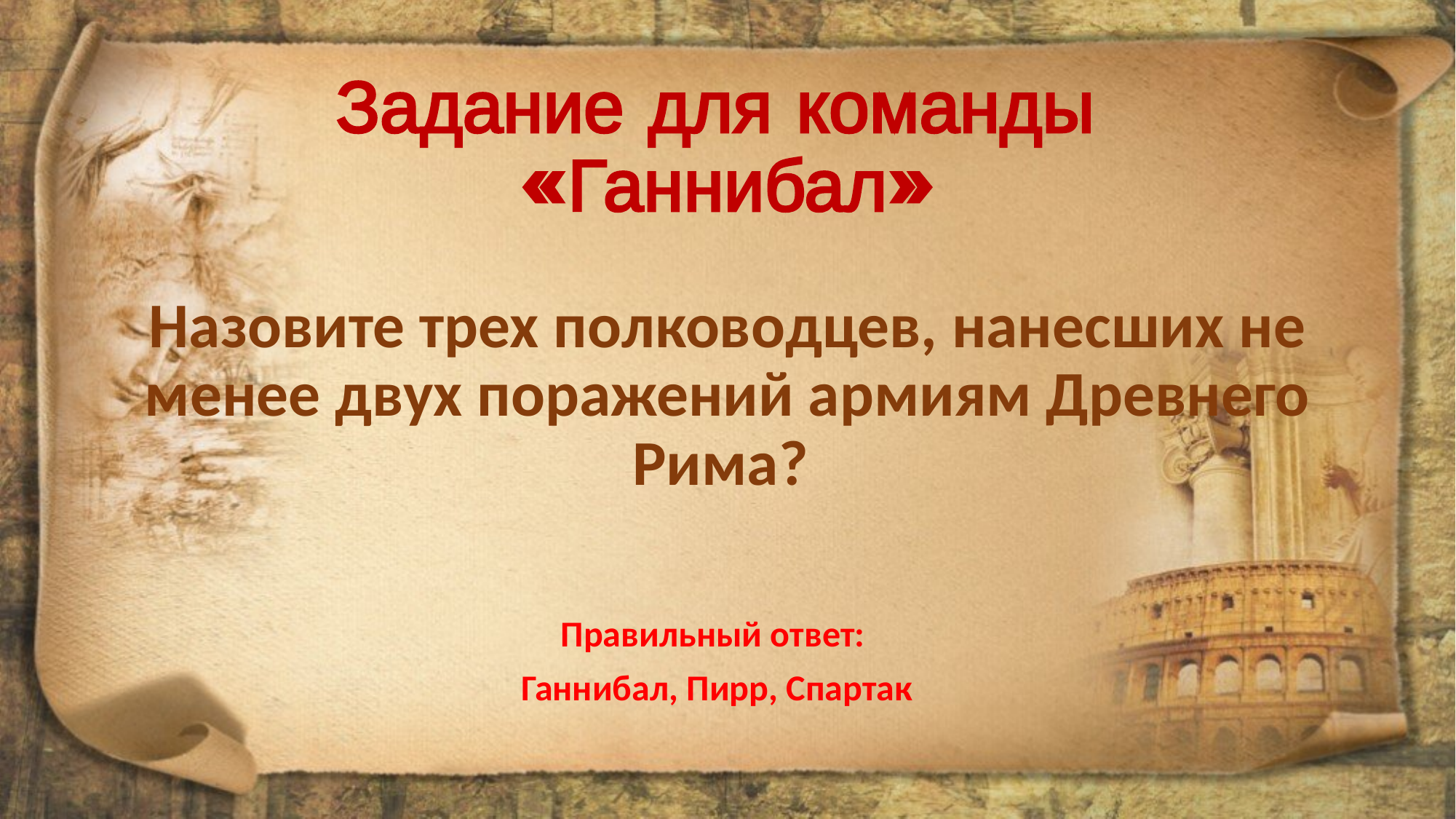

# Задание для команды «Ганнибал» Назовите трех полководцев, нанесших не менее двух поражений армиям Древнего Рима?
Правильный ответ:
Ганнибал, Пирр, Спартак